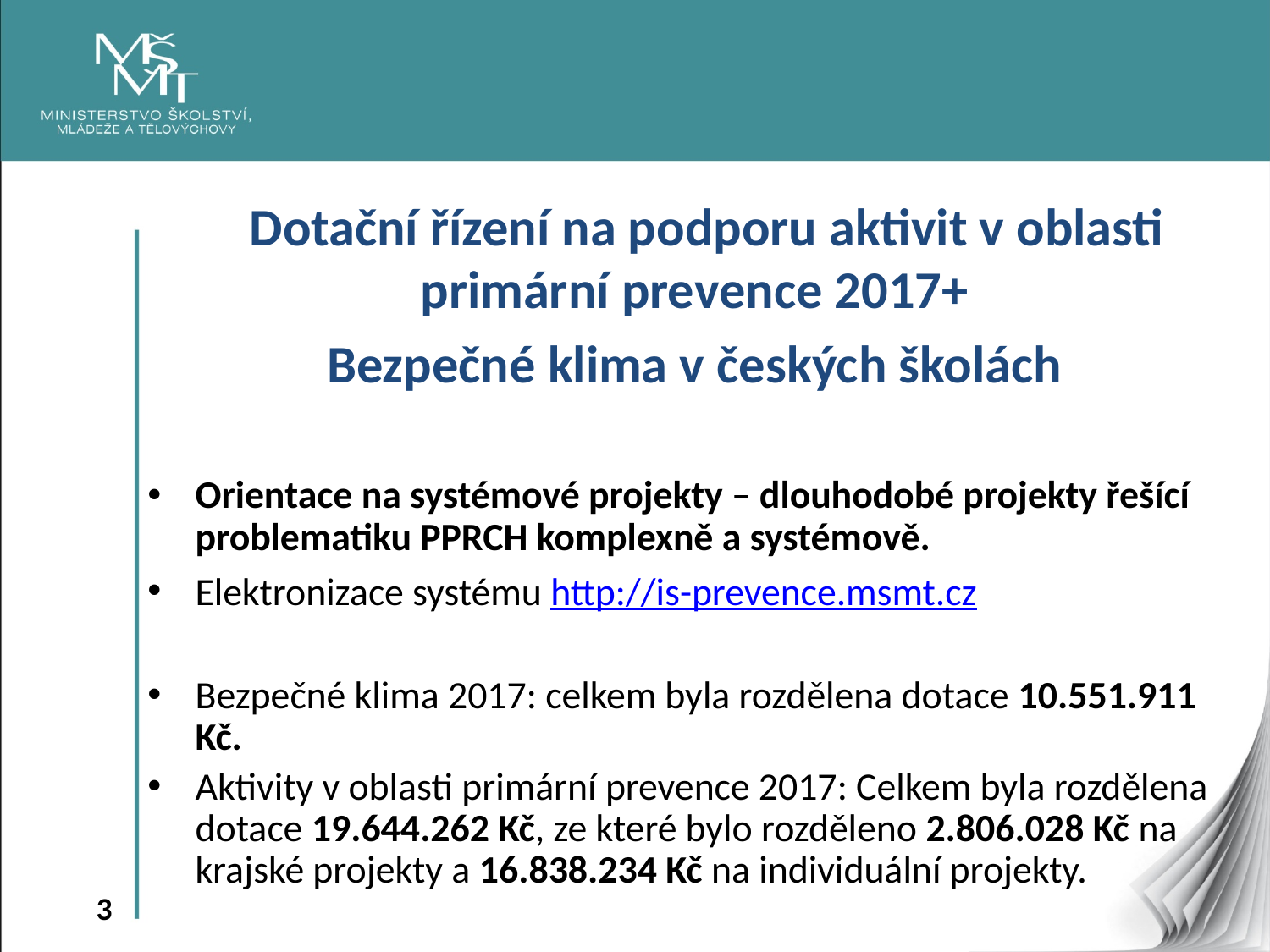

Dotační řízení na podporu aktivit v oblasti primární prevence 2017+
Bezpečné klima v českých školách

Orientace na systémové projekty – dlouhodobé projekty řešící problematiku PPRCH komplexně a systémově.
Elektronizace systému http://is-prevence.msmt.cz

Bezpečné klima 2017: celkem byla rozdělena dotace 10.551.911 Kč.
Aktivity v oblasti primární prevence 2017: Celkem byla rozdělena dotace 19.644.262 Kč, ze které bylo rozděleno 2.806.028 Kč na krajské projekty a 16.838.234 Kč na individuální projekty.